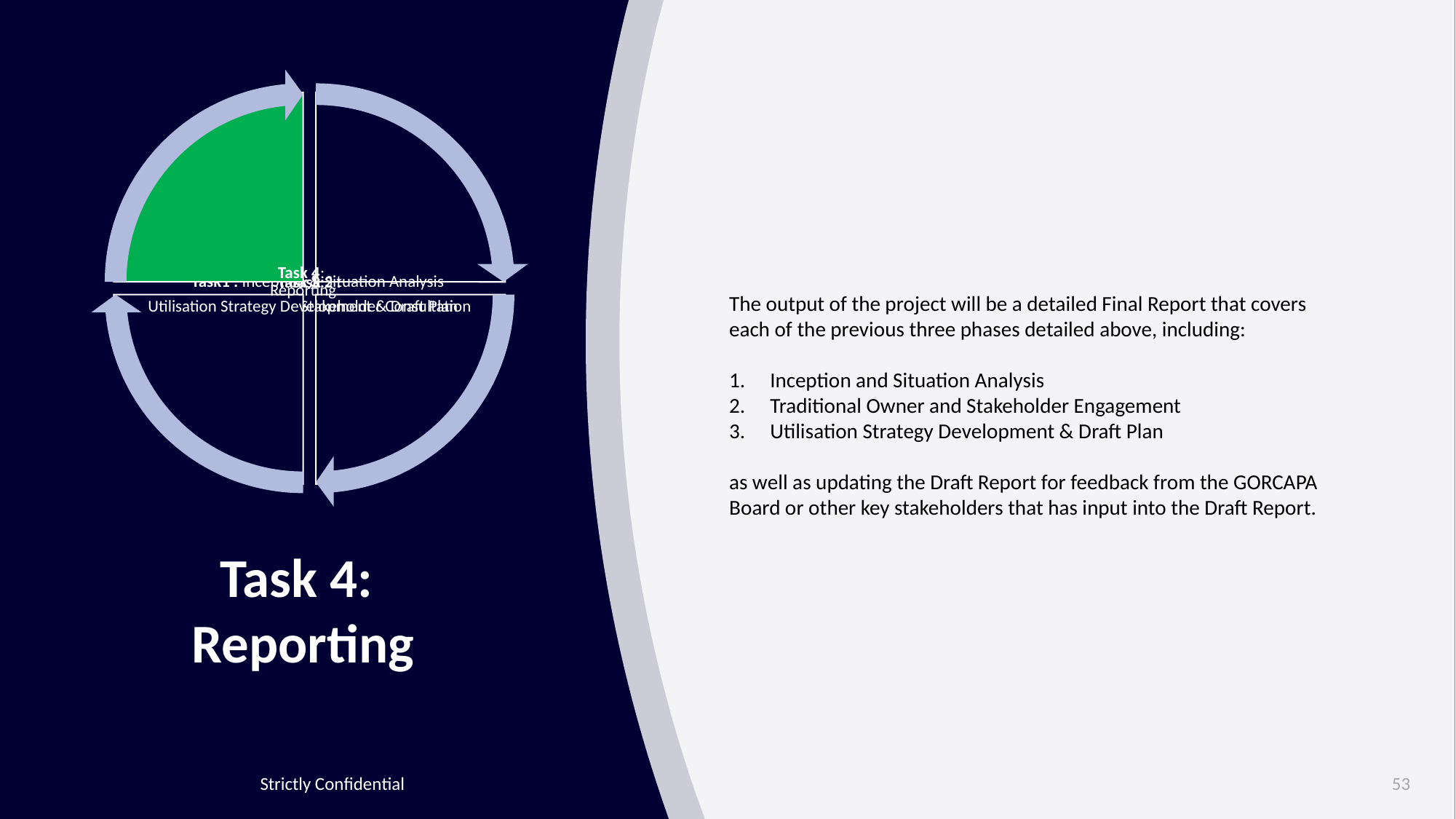

#
 Task1 : Inception & Situation Analysis
Task 2 :
Traditional Owner & Stakeholder Consultation
Task 3:
Utilisation Strategy Development & Draft Plan
Task 4:
Reporting
The output of the project will be a detailed Final Report that covers each of the previous three phases detailed above, including:

Inception and Situation Analysis
Traditional Owner and Stakeholder Engagement
Utilisation Strategy Development & Draft Plan

as well as updating the Draft Report for feedback from the GORCAPA Board or other key stakeholders that has input into the Draft Report.

Task 4:
Reporting

Strictly Confidential
53